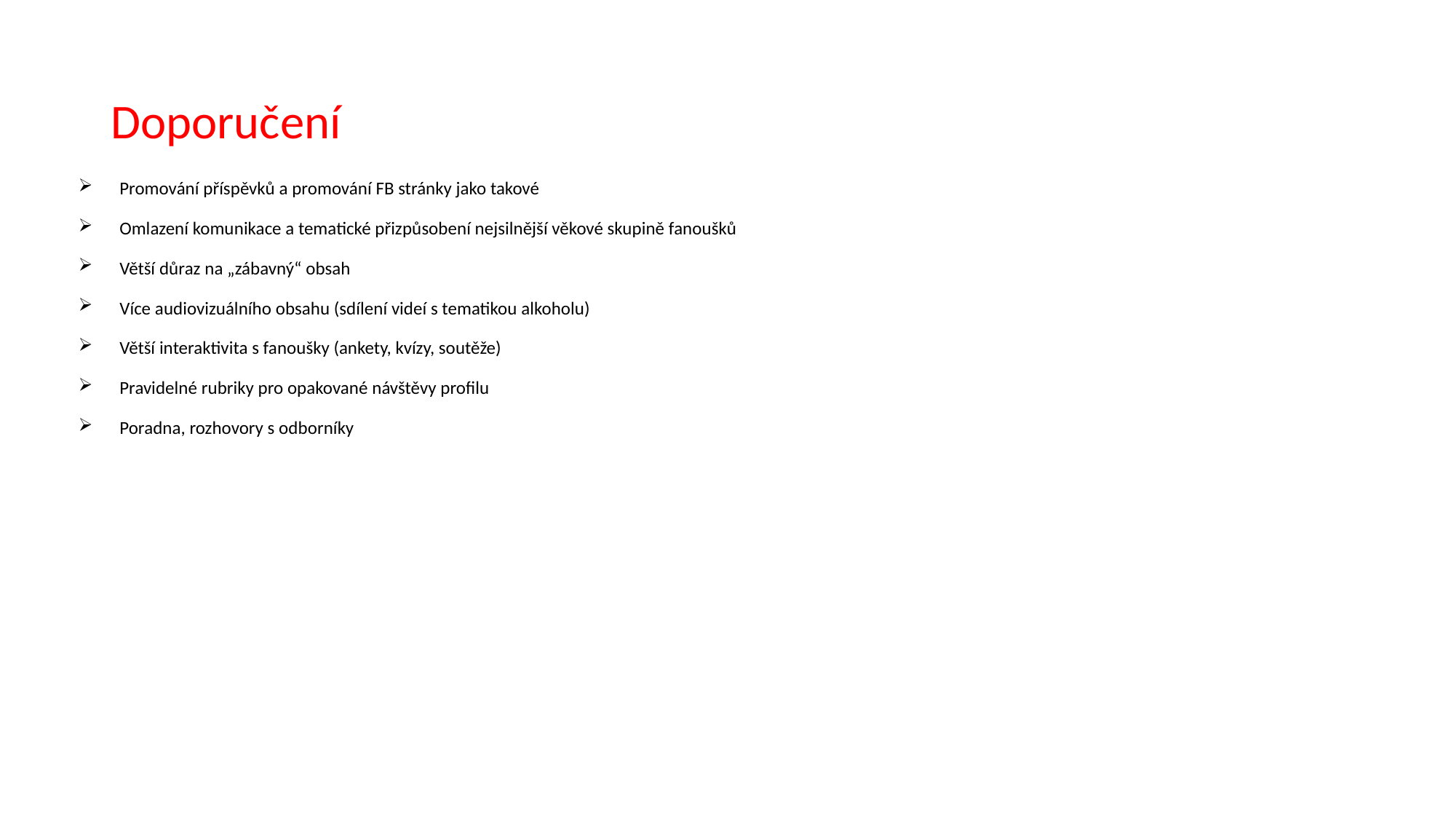

# Doporučení
Promování příspěvků a promování FB stránky jako takové
Omlazení komunikace a tematické přizpůsobení nejsilnější věkové skupině fanoušků
Větší důraz na „zábavný“ obsah
Více audiovizuálního obsahu (sdílení videí s tematikou alkoholu)
Větší interaktivita s fanoušky (ankety, kvízy, soutěže)
Pravidelné rubriky pro opakované návštěvy profilu
Poradna, rozhovory s odborníky